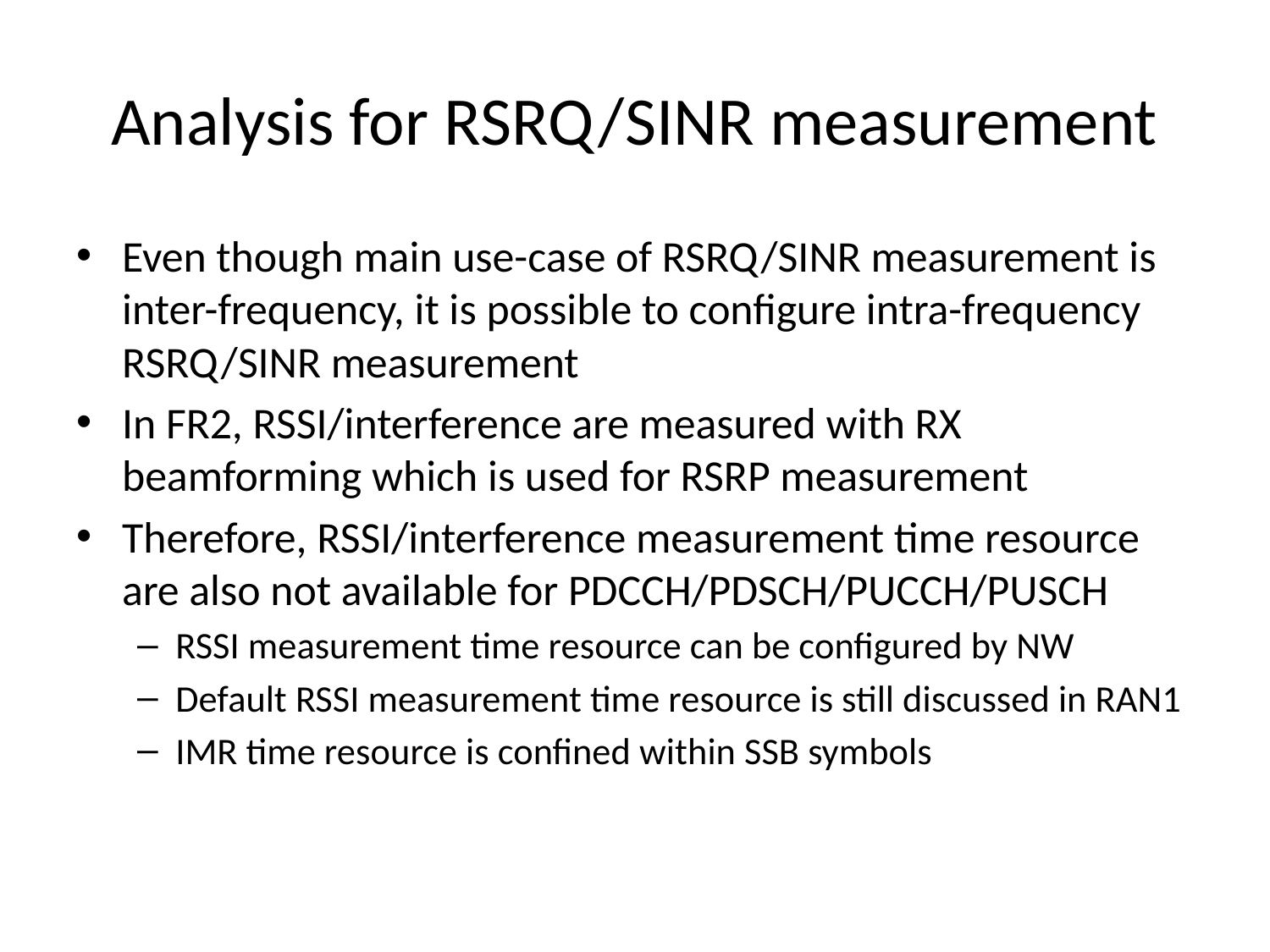

# Analysis for RSRQ/SINR measurement
Even though main use-case of RSRQ/SINR measurement is inter-frequency, it is possible to configure intra-frequency RSRQ/SINR measurement
In FR2, RSSI/interference are measured with RX beamforming which is used for RSRP measurement
Therefore, RSSI/interference measurement time resource are also not available for PDCCH/PDSCH/PUCCH/PUSCH
RSSI measurement time resource can be configured by NW
Default RSSI measurement time resource is still discussed in RAN1
IMR time resource is confined within SSB symbols